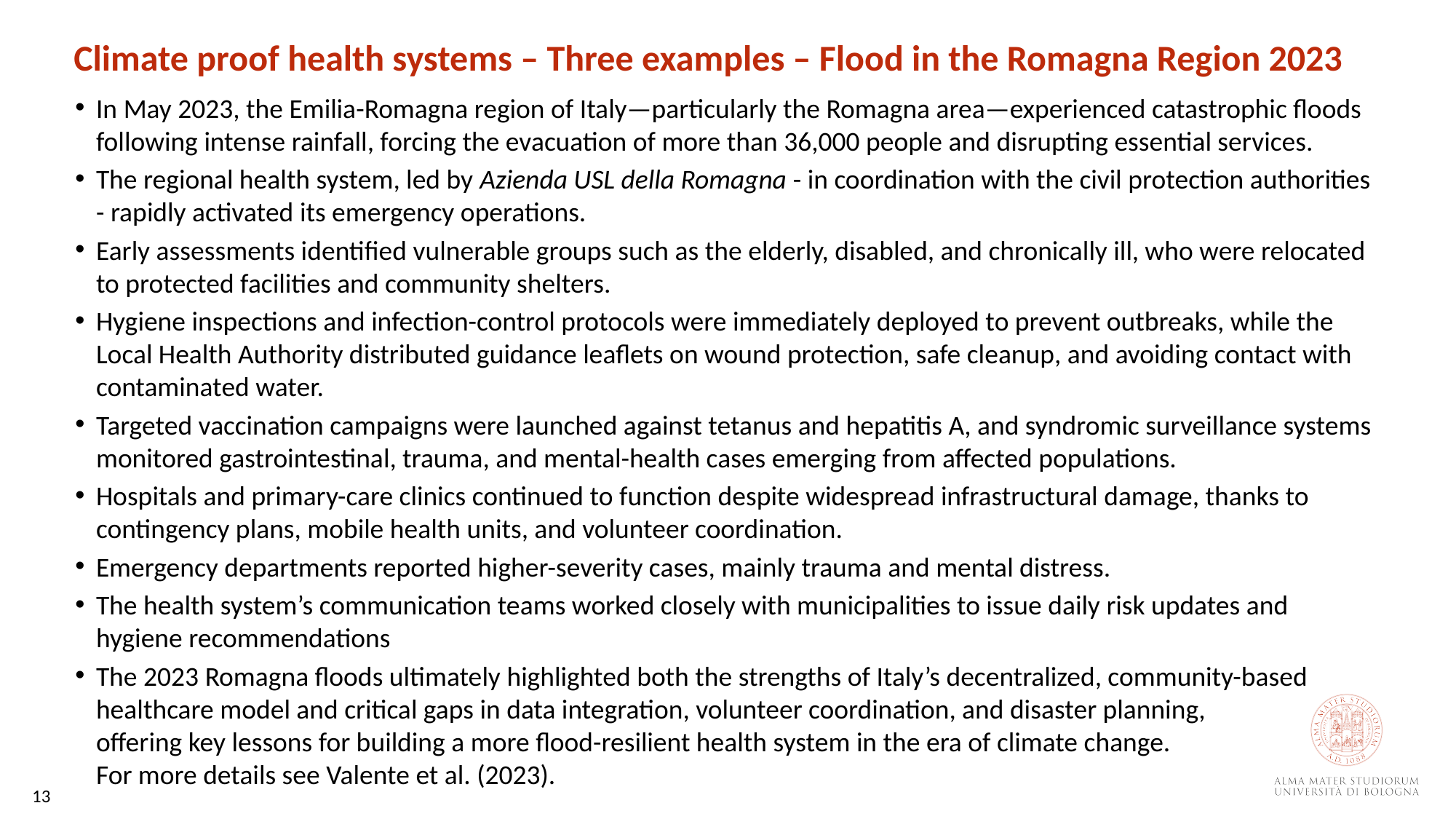

Climate proof health systems – Three examples – Flood in the Romagna Region 2023

In May 2023, the Emilia-Romagna region of Italy—particularly the Romagna area—experienced catastrophic floods following intense rainfall, forcing the evacuation of more than 36,000 people and disrupting essential services.
The regional health system, led by Azienda USL della Romagna - in coordination with the civil protection authorities - rapidly activated its emergency operations.
Early assessments identified vulnerable groups such as the elderly, disabled, and chronically ill, who were relocated to protected facilities and community shelters.
Hygiene inspections and infection-control protocols were immediately deployed to prevent outbreaks, while the Local Health Authority distributed guidance leaflets on wound protection, safe cleanup, and avoiding contact with contaminated water.
Targeted vaccination campaigns were launched against tetanus and hepatitis A, and syndromic surveillance systems monitored gastrointestinal, trauma, and mental-health cases emerging from affected populations.
Hospitals and primary-care clinics continued to function despite widespread infrastructural damage, thanks to contingency plans, mobile health units, and volunteer coordination.
Emergency departments reported higher-severity cases, mainly trauma and mental distress.
The health system’s communication teams worked closely with municipalities to issue daily risk updates and hygiene recommendations
The 2023 Romagna floods ultimately highlighted both the strengths of Italy’s decentralized, community-based healthcare model and critical gaps in data integration, volunteer coordination, and disaster planning,
offering key lessons for building a more flood-resilient health system in the era of climate change.
For more details see Valente et al. (2023).